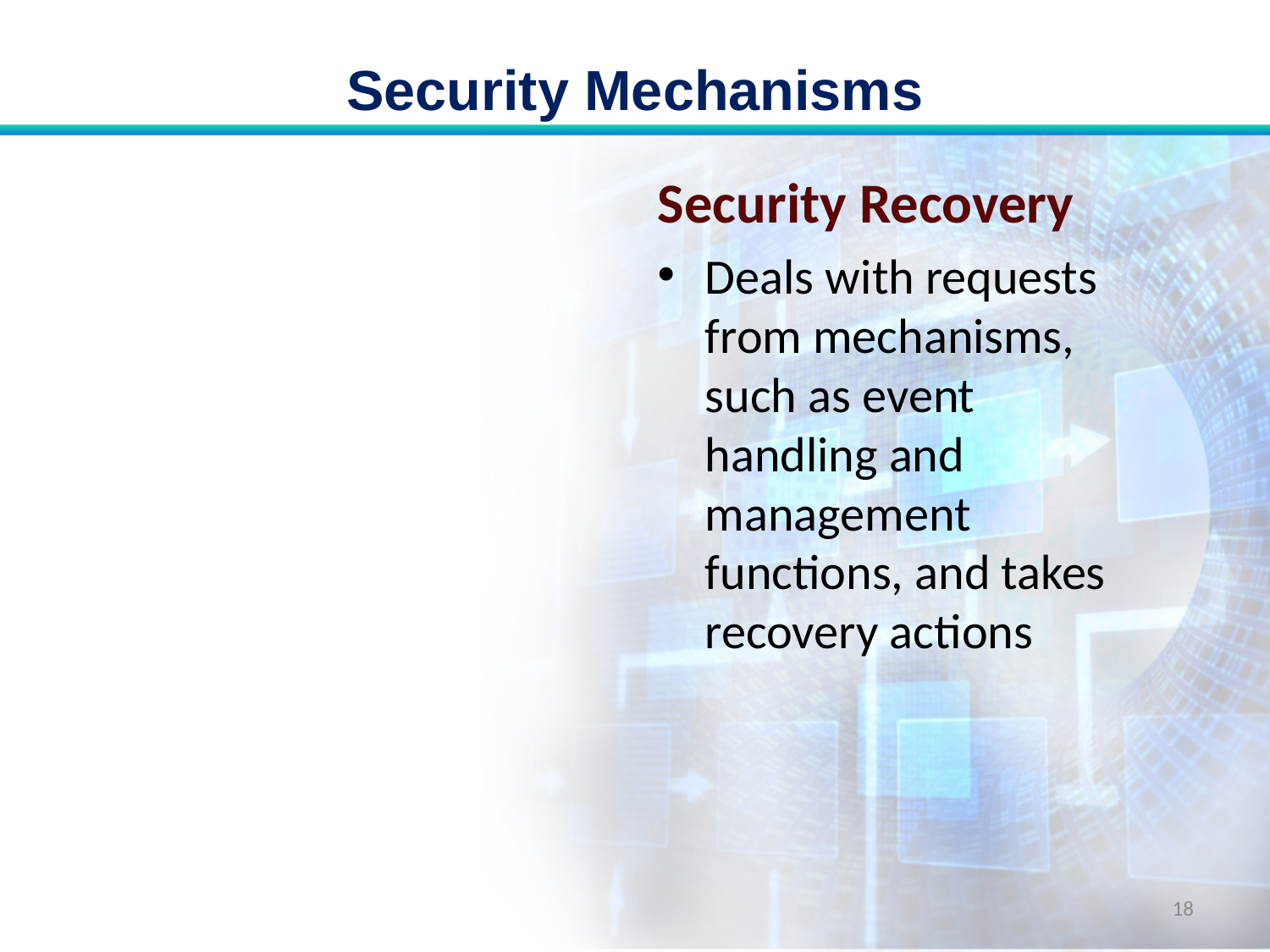

# Security Mechanisms
Security Recovery
Deals with requests from mechanisms, such as event handling and management functions, and takes recovery actions

18